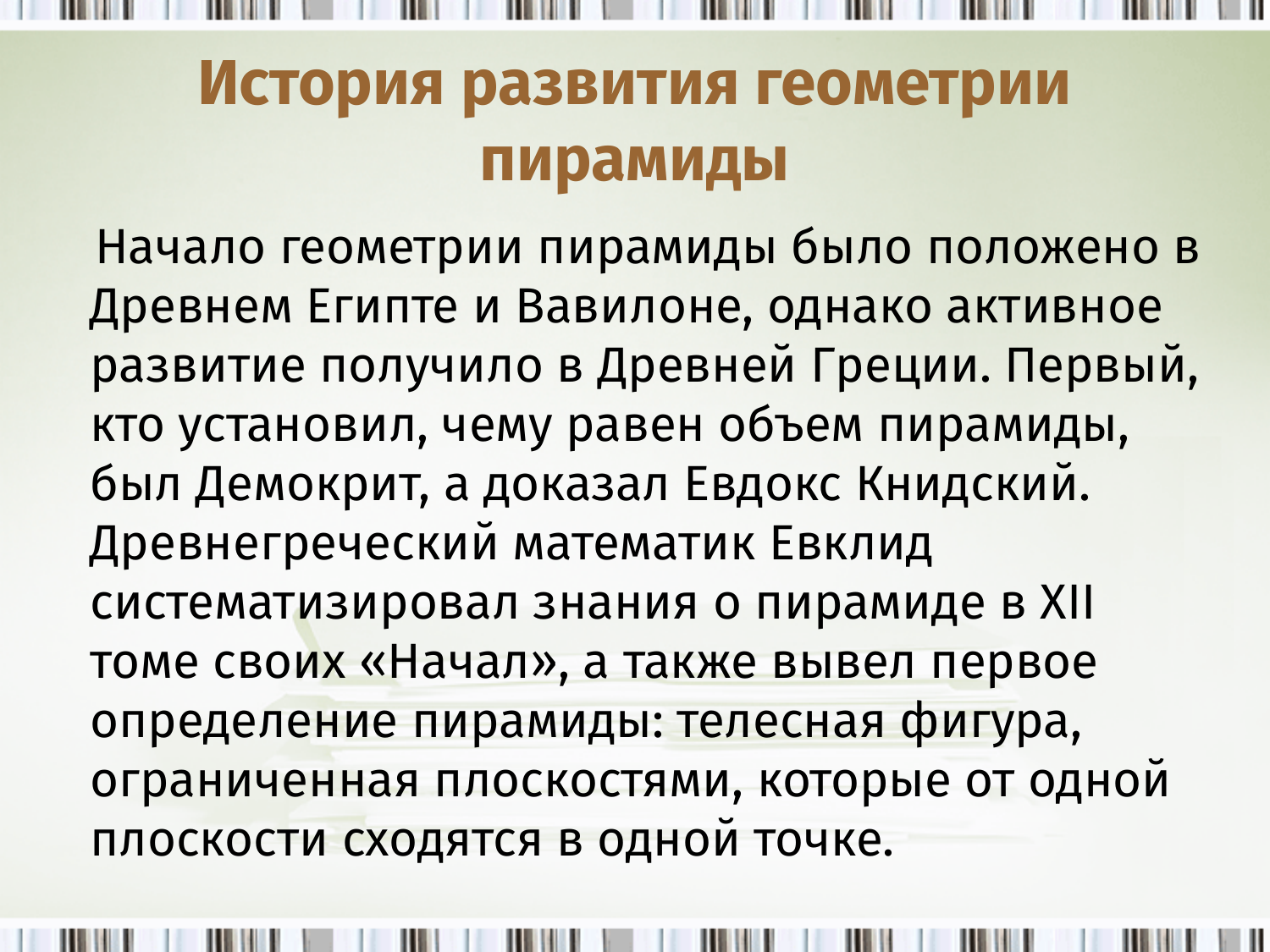

# История развития геометрии пирамиды
    Начало геометрии пирамиды было положено в Древнем Египте и Вавилоне, однако активное развитие получило в Древней Греции. Первый, кто установил, чему равен объем пирамиды, был Демокрит, а доказал Евдокс Книдский. Древнегреческий математик Евклид систематизировал знания о пирамиде в XII томе своих «Начал», а также вывел первое определение пирамиды: телесная фигура, ограниченная плоскостями, которые от одной плоскости сходятся в одной точке.